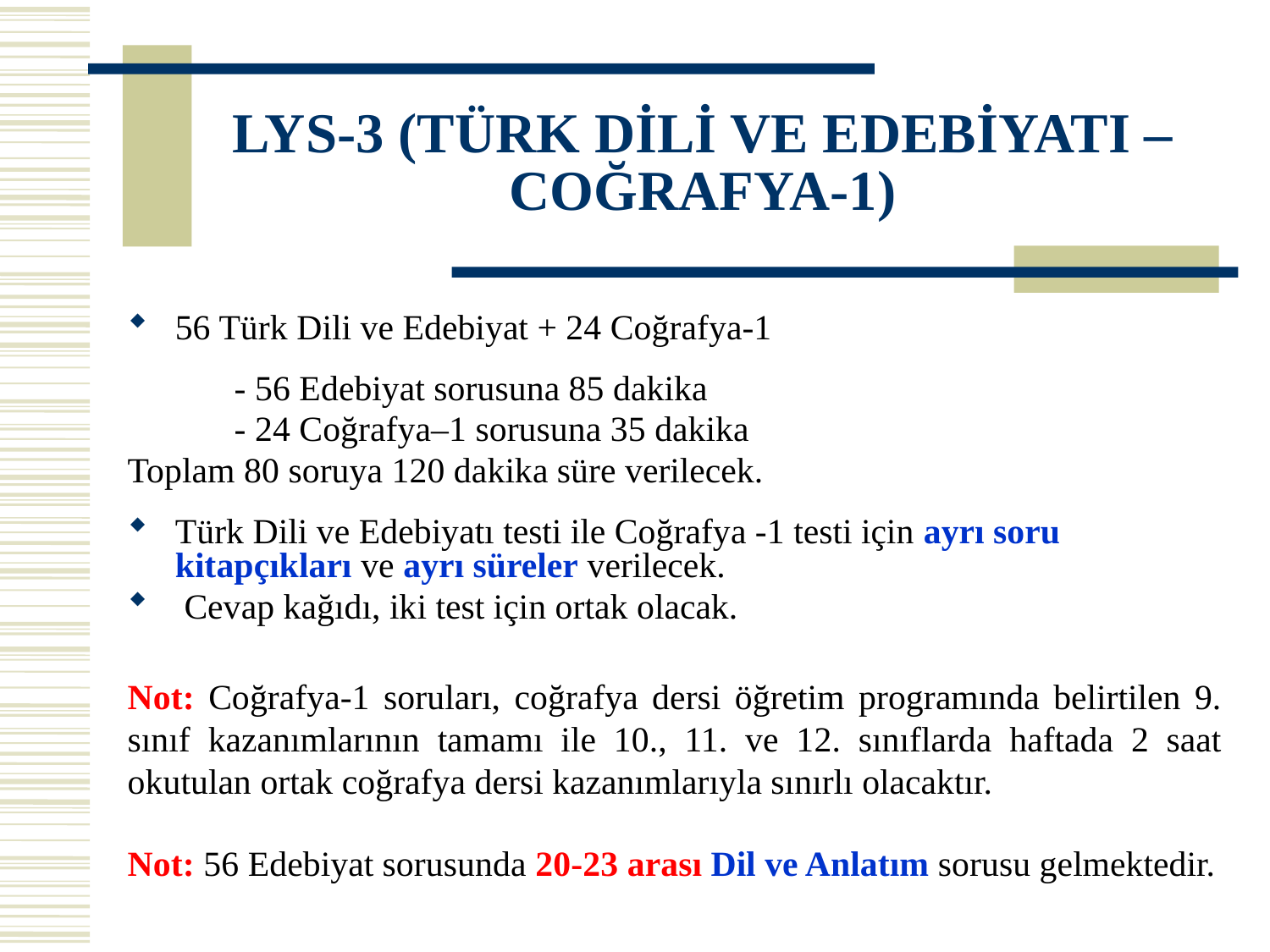

# LYS-3 (TÜRK DİLİ VE EDEBİYATI – COĞRAFYA-1)
56 Türk Dili ve Edebiyat + 24 Coğrafya-1

            - 56 Edebiyat sorusuna 85 dakika
            - 24 Coğrafya–1 sorusuna 35 dakika
Toplam 80 soruya 120 dakika süre verilecek.

Türk Dili ve Edebiyatı testi ile Coğrafya -1 testi için ayrı soru kitapçıkları ve ayrı süreler verilecek.
 Cevap kağıdı, iki test için ortak olacak.

Not: Coğrafya-1 soruları, coğrafya dersi öğretim programında belirtilen 9. sınıf kazanımlarının tamamı ile 10., 11. ve 12. sınıflarda haftada 2 saat okutulan ortak coğrafya dersi kazanımlarıyla sınırlı olacaktır.

Not: 56 Edebiyat sorusunda 20-23 arası Dil ve Anlatım sorusu gelmektedir.